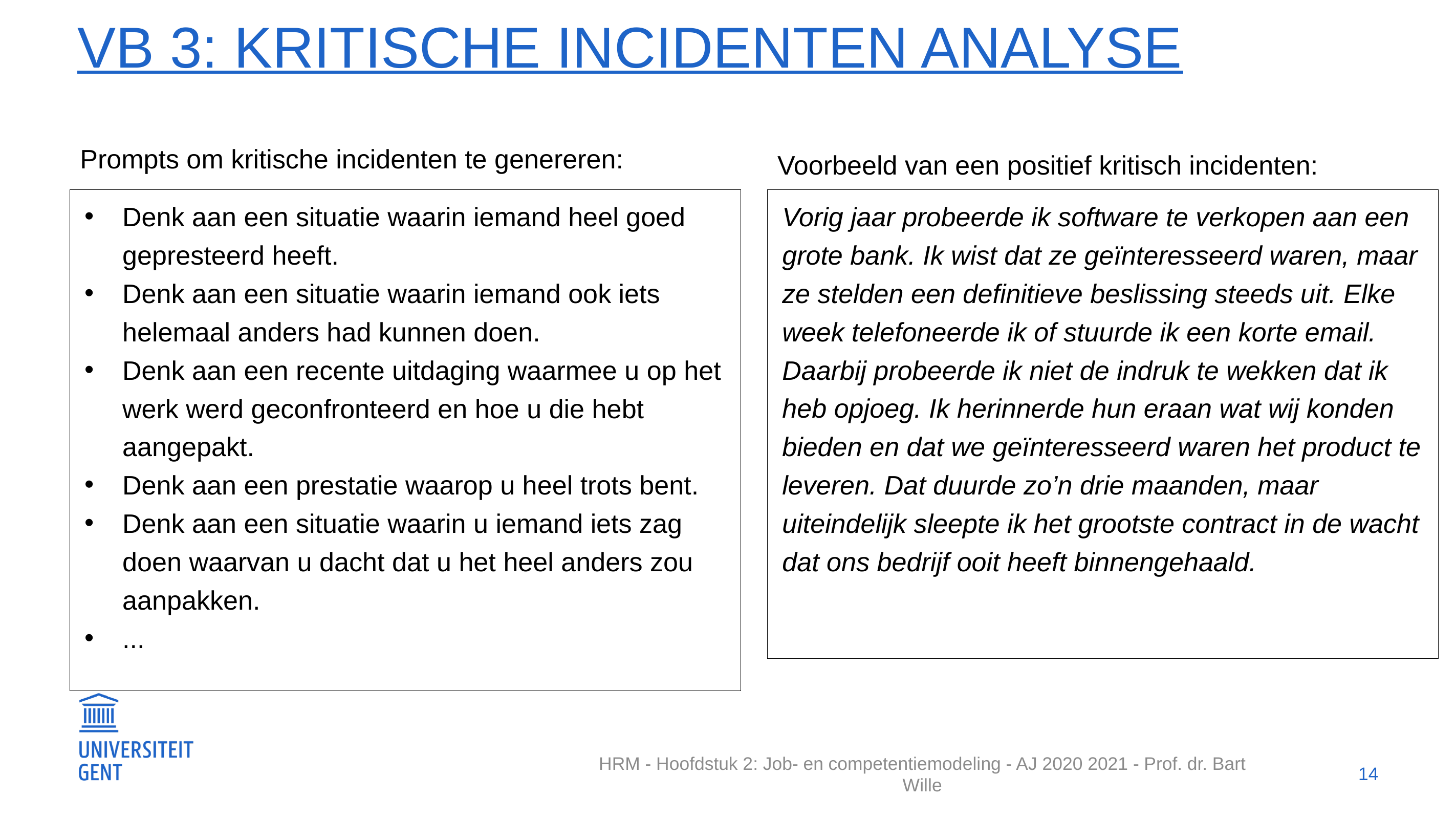

# VB 3: Kritische incidenten analyse
Prompts om kritische incidenten te genereren:
Voorbeeld van een positief kritisch incidenten:
Denk aan een situatie waarin iemand heel goed gepresteerd heeft.
Denk aan een situatie waarin iemand ook iets helemaal anders had kunnen doen.
Denk aan een recente uitdaging waarmee u op het werk werd geconfronteerd en hoe u die hebt aangepakt.
Denk aan een prestatie waarop u heel trots bent.
Denk aan een situatie waarin u iemand iets zag doen waarvan u dacht dat u het heel anders zou aanpakken.
...
Vorig jaar probeerde ik software te verkopen aan een grote bank. Ik wist dat ze geïnteresseerd waren, maar ze stelden een definitieve beslissing steeds uit. Elke week telefoneerde ik of stuurde ik een korte email. Daarbij probeerde ik niet de indruk te wekken dat ik heb opjoeg. Ik herinnerde hun eraan wat wij konden bieden en dat we geïnteresseerd waren het product te leveren. Dat duurde zo’n drie maanden, maar uiteindelijk sleepte ik het grootste contract in de wacht dat ons bedrijf ooit heeft binnengehaald.
14
HRM - Hoofdstuk 2: Job- en competentiemodeling - AJ 2020 2021 - Prof. dr. Bart Wille